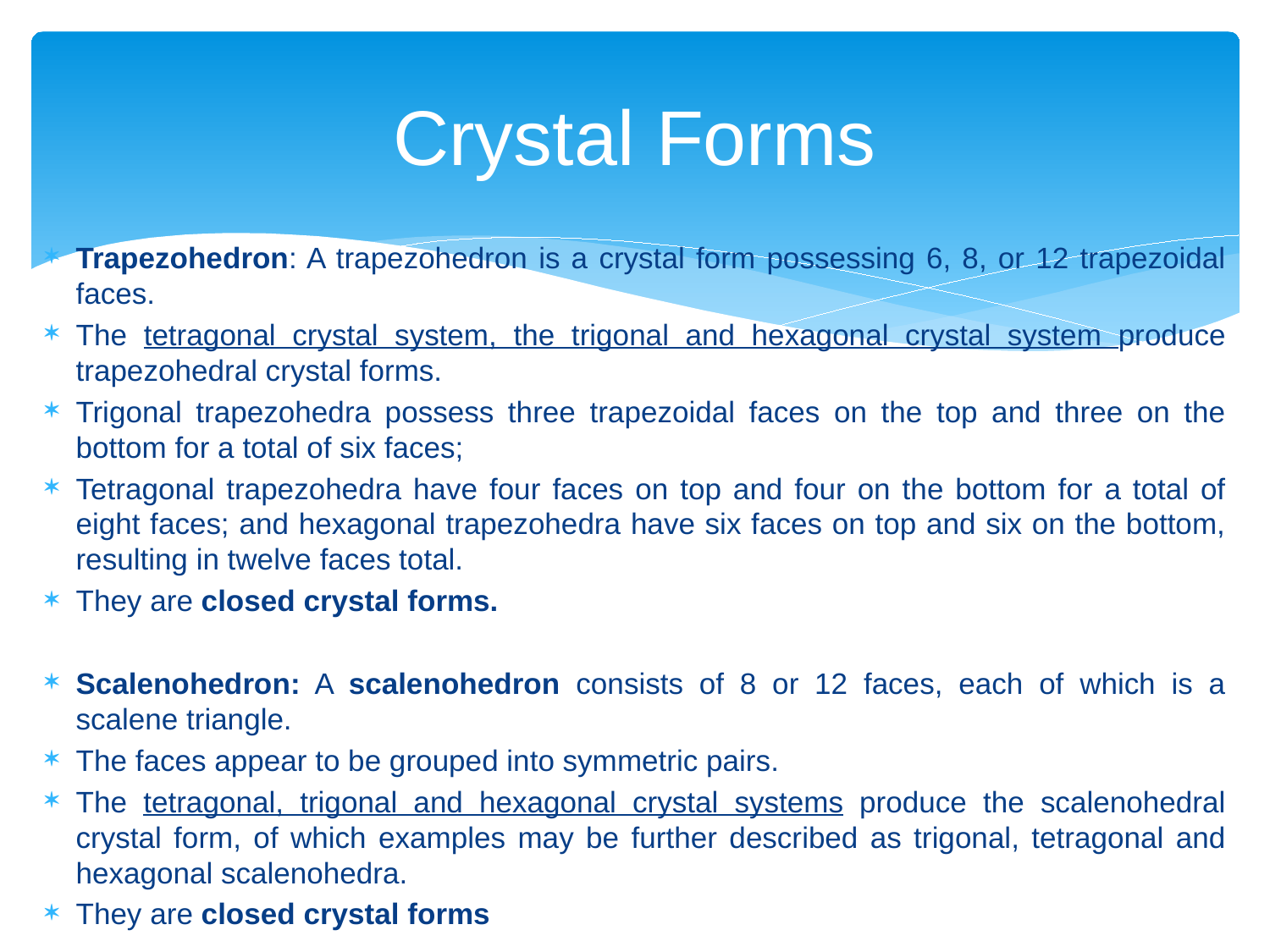

# Crystal Forms
Trapezohedron: A trapezohedron is a crystal form possessing 6, 8, or 12 trapezoidal faces.
The tetragonal crystal system, the trigonal and hexagonal crystal system produce trapezohedral crystal forms.
Trigonal trapezohedra possess three trapezoidal faces on the top and three on the bottom for a total of six faces;
Tetragonal trapezohedra have four faces on top and four on the bottom for a total of eight faces; and hexagonal trapezohedra have six faces on top and six on the bottom, resulting in twelve faces total.
They are closed crystal forms.

Scalenohedron: A scalenohedron consists of 8 or 12 faces, each of which is a scalene triangle.
The faces appear to be grouped into symmetric pairs.
The tetragonal, trigonal and hexagonal crystal systems produce the scalenohedral crystal form, of which examples may be further described as trigonal, tetragonal and hexagonal scalenohedra.
They are closed crystal forms